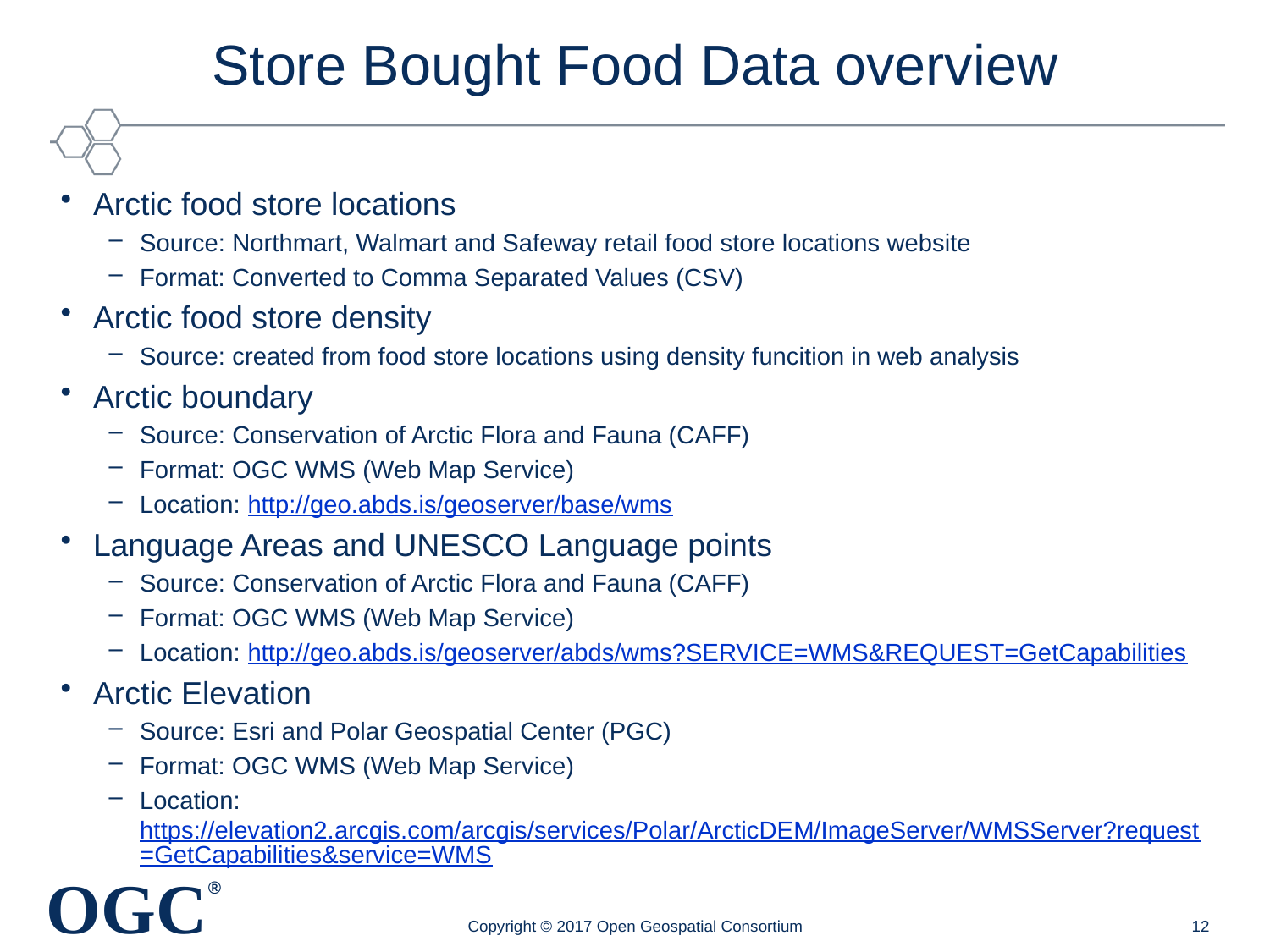

# Store Bought Food Data overview
Arctic food store locations
Source: Northmart, Walmart and Safeway retail food store locations website
Format: Converted to Comma Separated Values (CSV)
Arctic food store density
Source: created from food store locations using density funcition in web analysis
Arctic boundary
Source: Conservation of Arctic Flora and Fauna (CAFF)
Format: OGC WMS (Web Map Service)
Location: http://geo.abds.is/geoserver/base/wms
Language Areas and UNESCO Language points
Source: Conservation of Arctic Flora and Fauna (CAFF)
Format: OGC WMS (Web Map Service)
Location: http://geo.abds.is/geoserver/abds/wms?SERVICE=WMS&REQUEST=GetCapabilities
Arctic Elevation
Source: Esri and Polar Geospatial Center (PGC)
Format: OGC WMS (Web Map Service)
Location: https://elevation2.arcgis.com/arcgis/services/Polar/ArcticDEM/ImageServer/WMSServer?request=GetCapabilities&service=WMS

Copyright © 2017 Open Geospatial Consortium
12